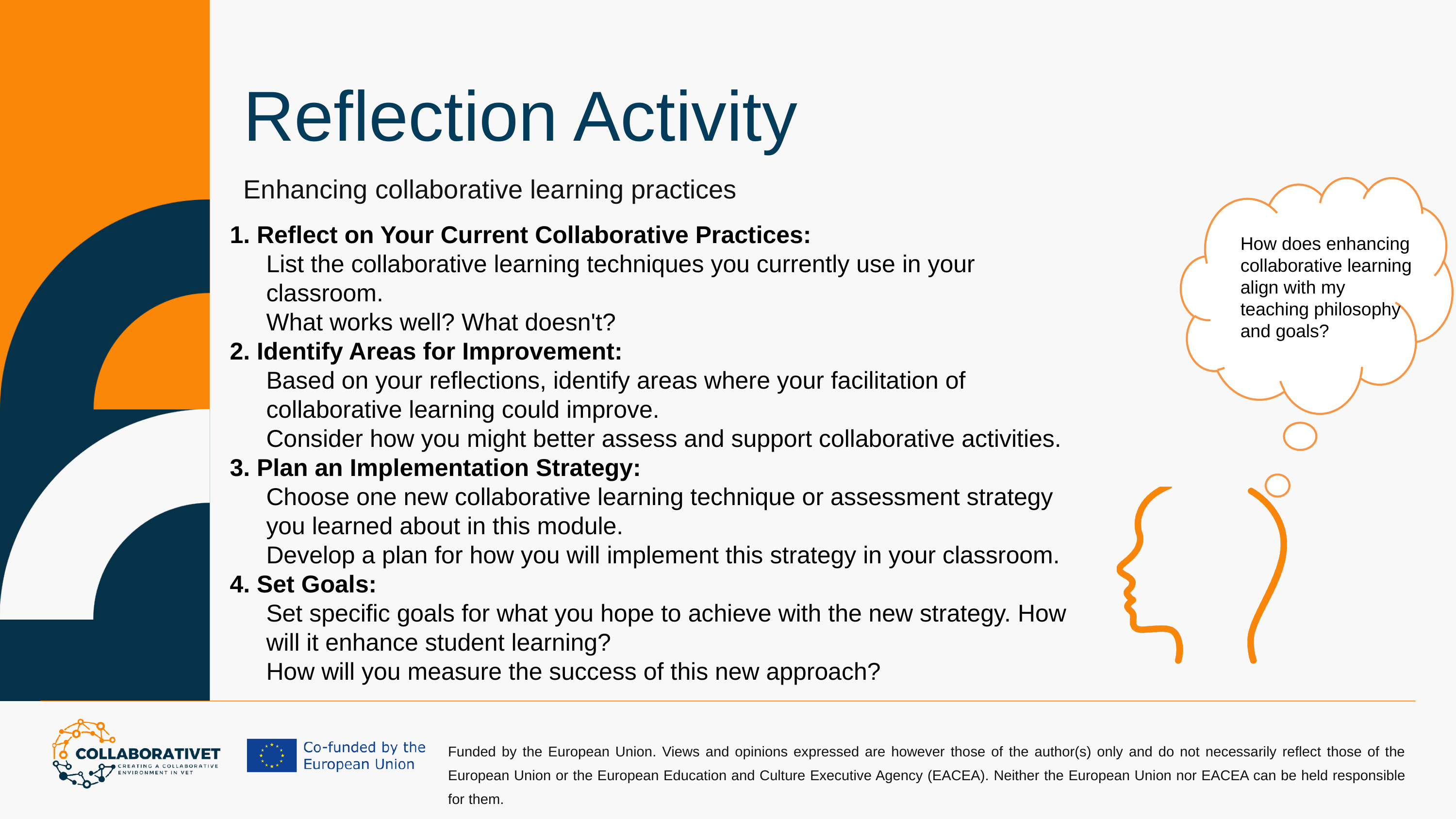

Reflection Activity
Enhancing collaborative learning practices

1. Reflect on Your Current Collaborative Practices:
List the collaborative learning techniques you currently use in your classroom.
What works well? What doesn't?
2. Identify Areas for Improvement:
Based on your reflections, identify areas where your facilitation of collaborative learning could improve.
Consider how you might better assess and support collaborative activities.
3. Plan an Implementation Strategy:
Choose one new collaborative learning technique or assessment strategy you learned about in this module.
Develop a plan for how you will implement this strategy in your classroom.
4. Set Goals:
Set specific goals for what you hope to achieve with the new strategy. How will it enhance student learning?
How will you measure the success of this new approach?

How does enhancing collaborative learning align with my teaching philosophy and goals?

Funded by the European Union. Views and opinions expressed are however those of the author(s) only and do not necessarily reflect those of the European Union or the European Education and Culture Executive Agency (EACEA). Neither the European Union nor EACEA can be held responsible for them.